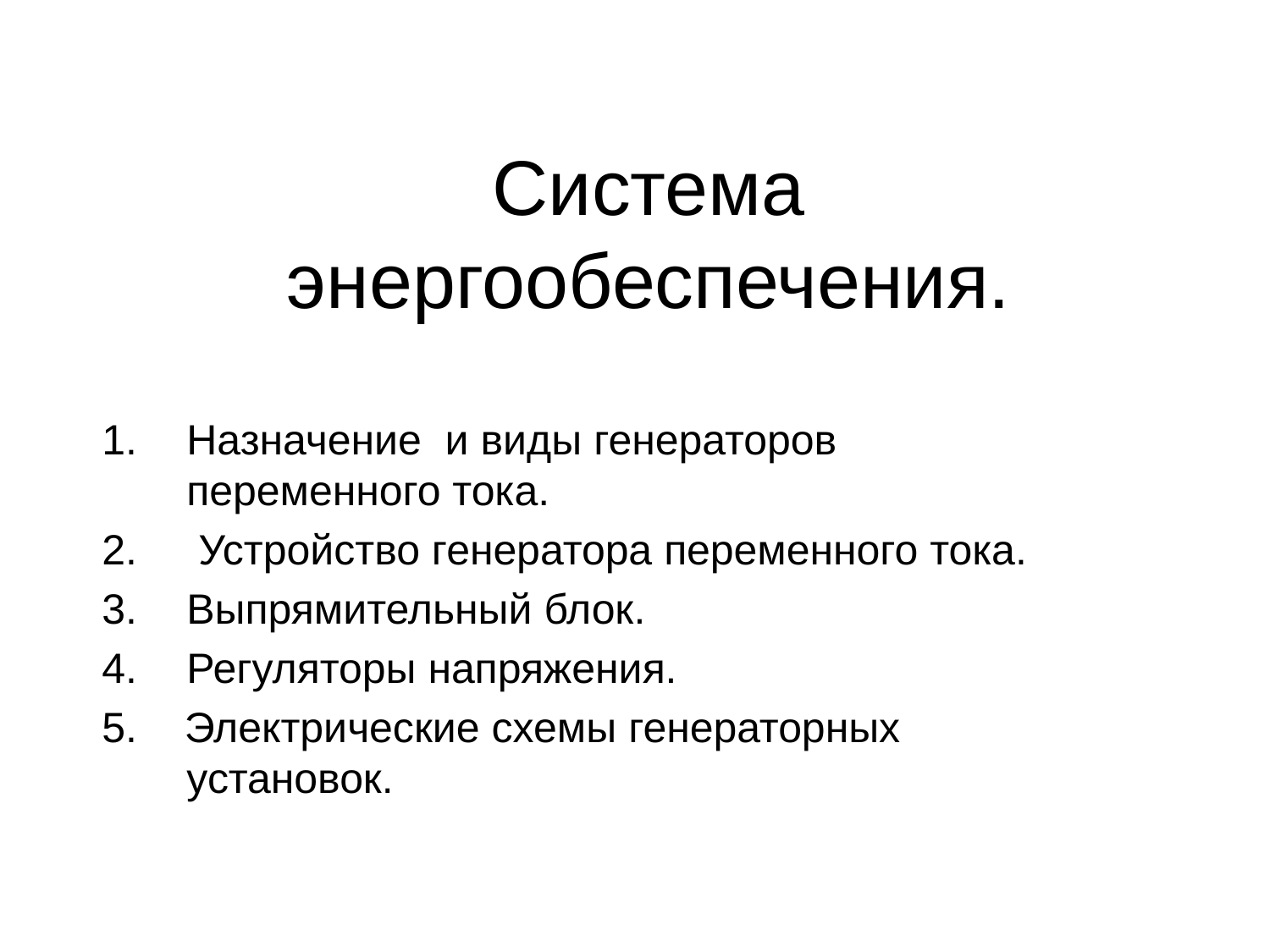

# Система энергообеспечения.
Назначение  и виды генераторов переменного тока.
 Устройство генератора переменного тока.
Выпрямительный блок.
Регуляторы напряжения.
5.    Электрические схемы генераторных установок.